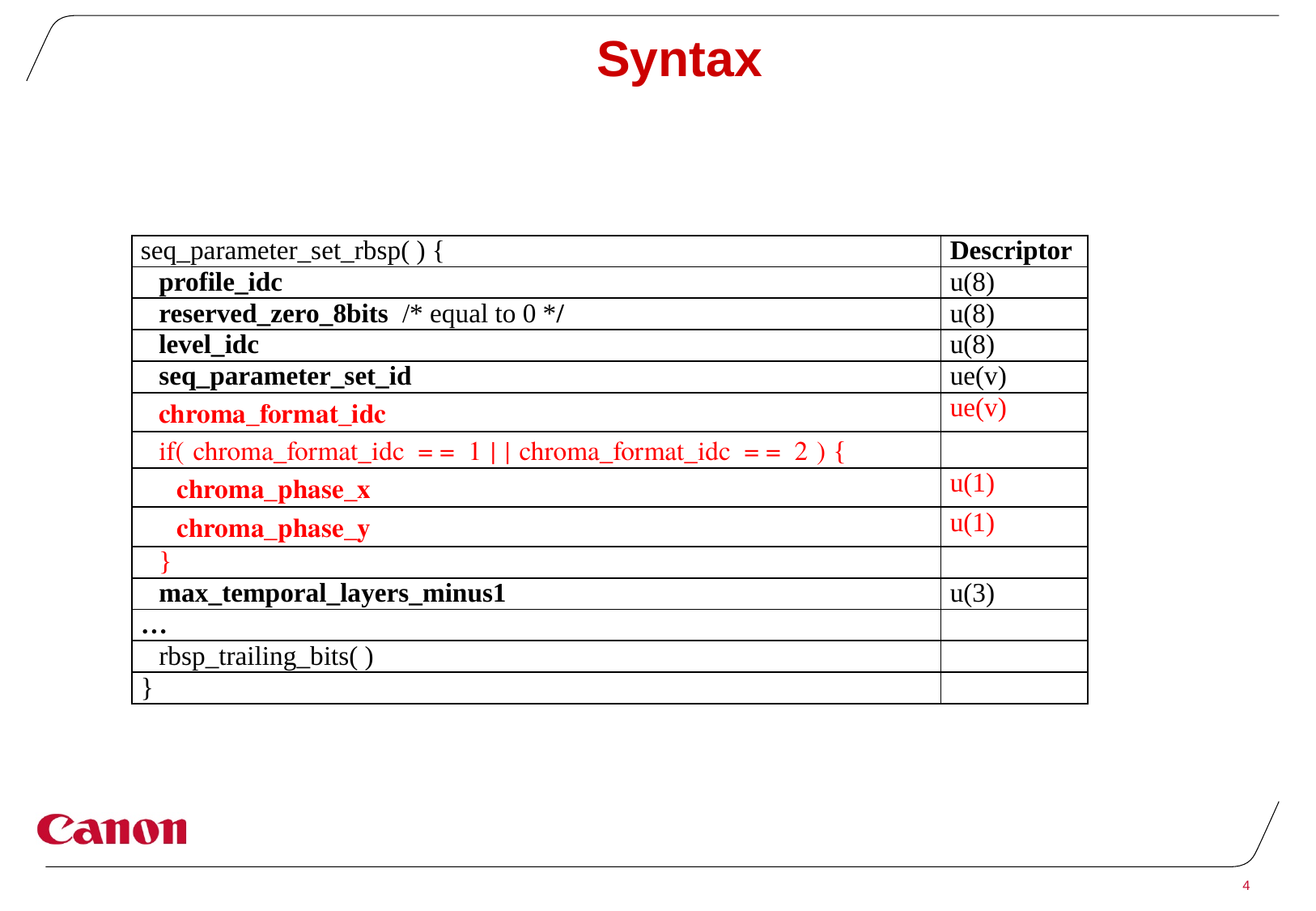

# Syntax
| seq\_parameter\_set\_rbsp( ) { | Descriptor |
| --- | --- |
| profile\_idc | u(8) |
| reserved\_zero\_8bits /\* equal to 0 \*/ | u(8) |
| level\_idc | u(8) |
| seq\_parameter\_set\_id | ue(v) |
| chroma\_format\_idc | ue(v) |
| if( chroma\_format\_idc = = 1 | | chroma\_format\_idc = = 2 ) { |  |
| chroma\_phase\_x | u(1) |
| chroma\_phase\_y | u(1) |
| } |  |
| max\_temporal\_layers\_minus1 | u(3) |
| … |  |
| rbsp\_trailing\_bits( ) |  |
| } |  |
4